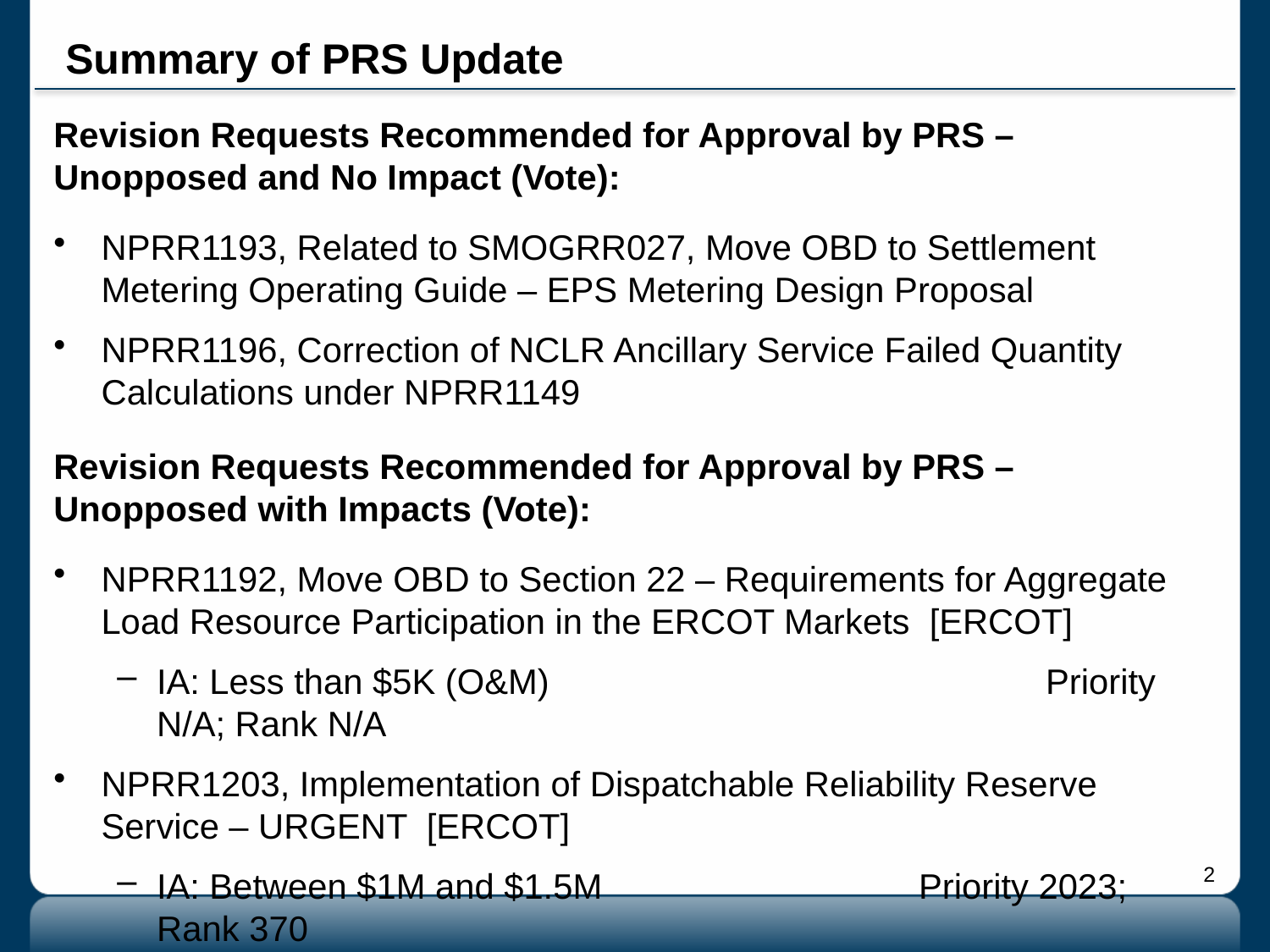

# Summary of PRS Update
Revision Requests Recommended for Approval by PRS – Unopposed and No Impact (Vote):
NPRR1193, Related to SMOGRR027, Move OBD to Settlement Metering Operating Guide – EPS Metering Design Proposal
NPRR1196, Correction of NCLR Ancillary Service Failed Quantity Calculations under NPRR1149
Revision Requests Recommended for Approval by PRS – Unopposed with Impacts (Vote):
NPRR1192, Move OBD to Section 22 – Requirements for Aggregate Load Resource Participation in the ERCOT Markets  [ERCOT]
IA: Less than $5K (O&M)				Priority N/A; Rank N/A
NPRR1203, Implementation of Dispatchable Reliability Reserve Service – URGENT  [ERCOT]
IA: Between $1M and $1.5M			Priority 2023; Rank 370